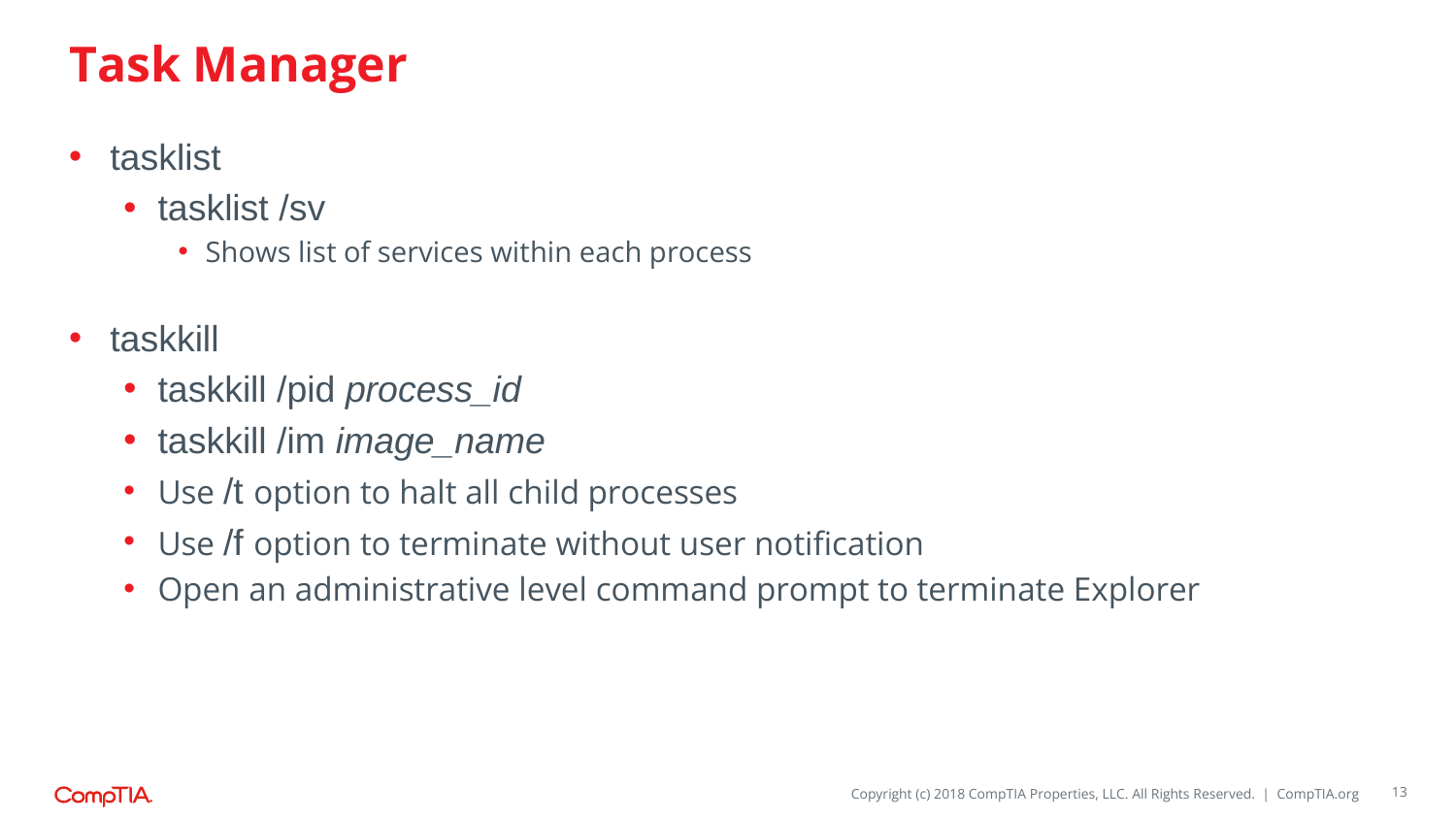

# Task Manager
tasklist
tasklist /sv
Shows list of services within each process

taskkill
taskkill /pid process_id
taskkill /im image_name
Use /t option to halt all child processes
Use /f option to terminate without user notification
Open an administrative level command prompt to terminate Explorer

13